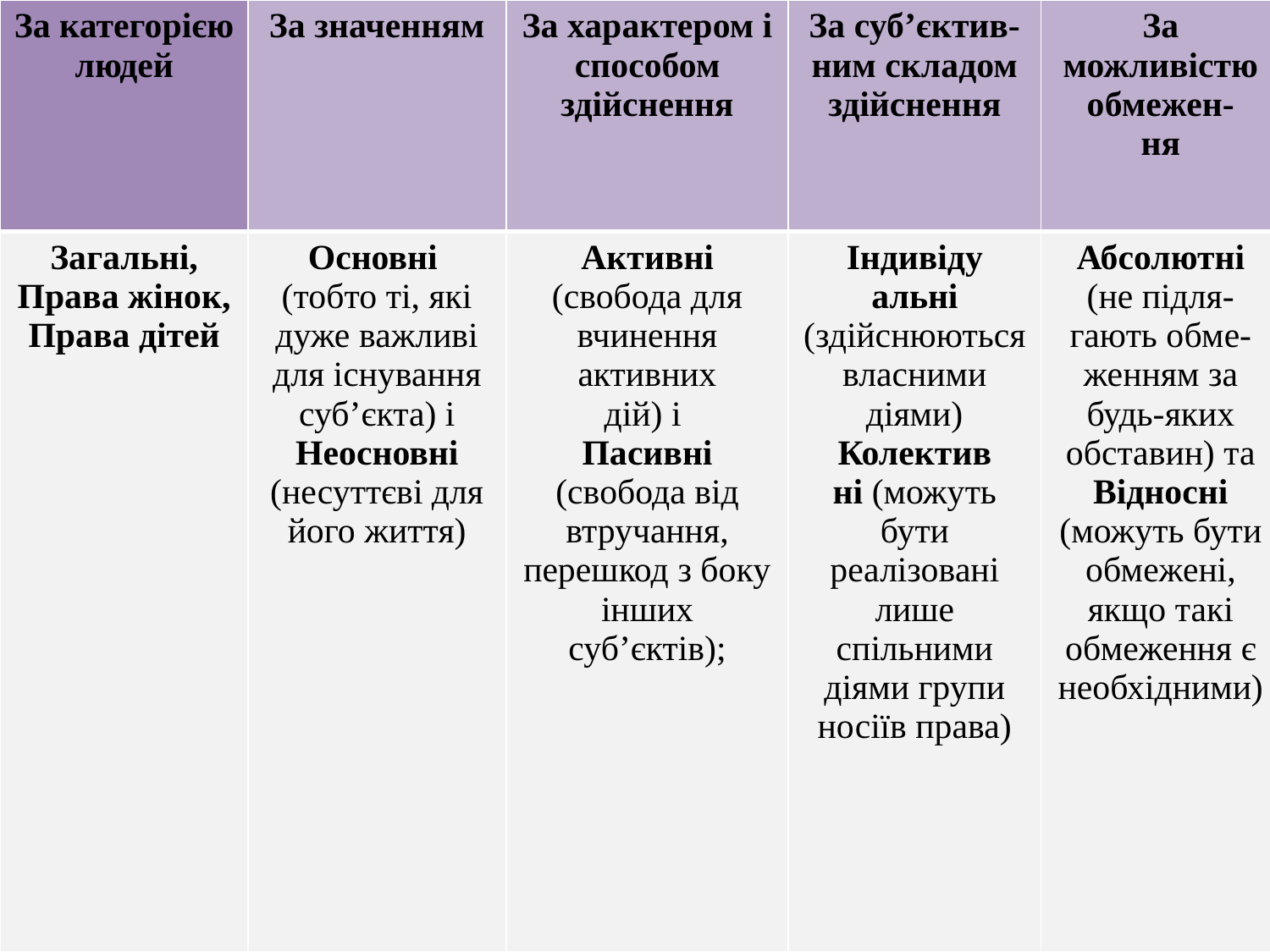

| За категорією людей | За значенням | За характером і способом здійснення | За суб’єктив- ним складом здійснення | За можливістю обмежен- ня |
| --- | --- | --- | --- | --- |
| Загальні, Права жінок, Права дітей | Основні (тобто ті, які дуже важливі для існування суб’єкта) і Неосновні (несуттєві для його життя) | Активні (свобода для вчинення активних дій) і Пасивні (свобода від втручання, перешкод з боку інших суб’єктів); | Індивіду альні (здійснюються власними діями) Колектив ні (можуть бути реалізовані лише спільними діями групи носіїв права) | Абсолютні (не підля-гають обме-женням за будь-яких обставин) та Відносні (можуть бути обмежені, якщо такі обмеження є необхідними) |